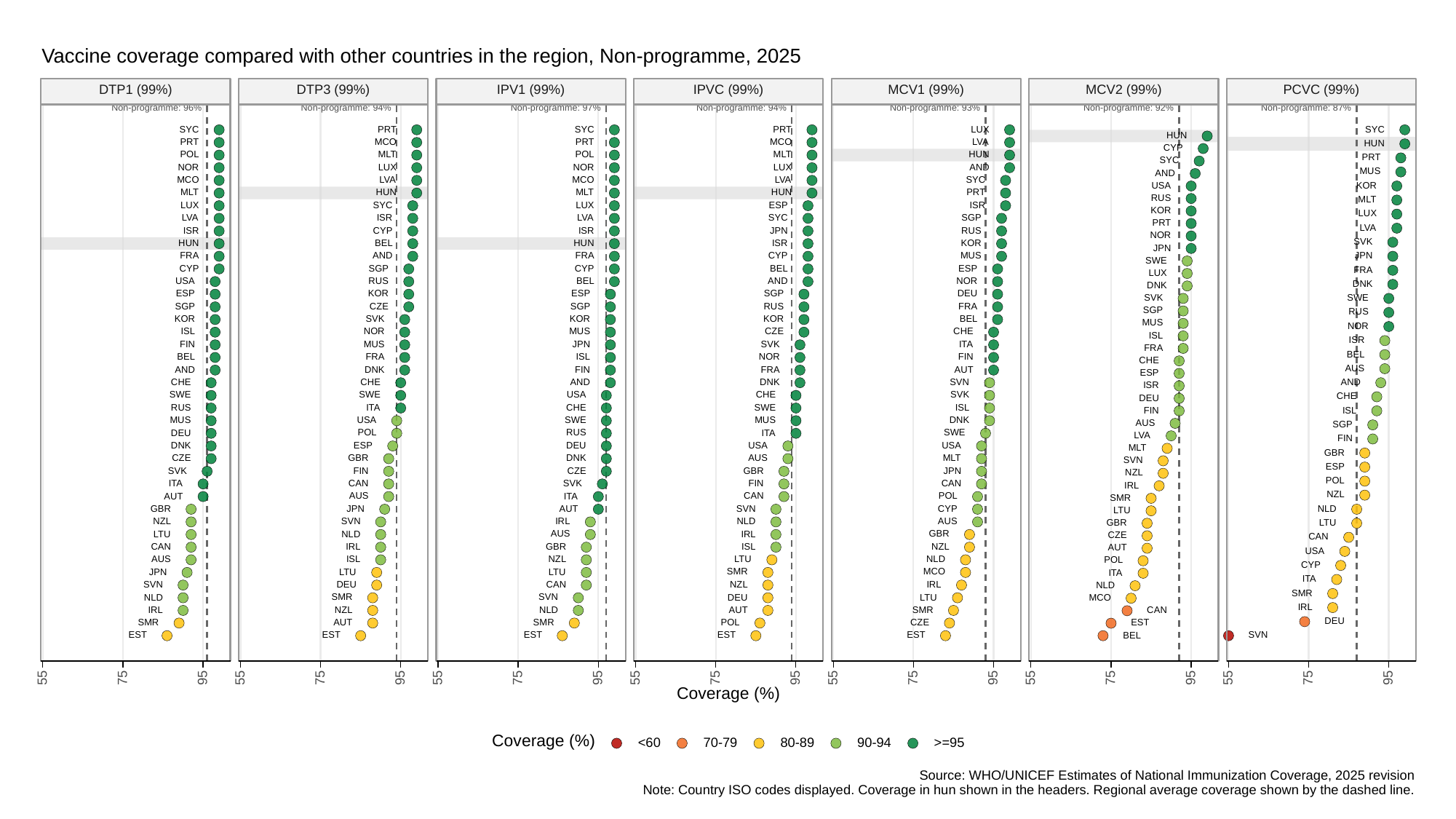

Vaccine coverage compared with other countries in the region, Non-programme, 2025

DTP1 (99%)
DTP3 (99%)
IPV1 (99%)
IPVC (99%)
MCV1 (99%)
MCV2 (99%)
PCVC (99%)
Non-programme: 96%
Non-programme: 94%
Non-programme: 97%
Non-programme: 94%
Non-programme: 93%
Non-programme: 92%
Non-programme: 87%

SYC
SYC
SYC
LUX
PRT
PRT

HUN

MCO
MCO
PRT
PRT
LVA
HUN

CYP

POL
POL
HUN
MLT
MLT

PRT

SYC

NOR
NOR
LUX
LUX
AND

MUS

AND

MCO
MCO
SYC
LVA
LVA

KOR
USA

HUN
HUN
MLT
MLT
PRT

RUS

MLT

SYC
ESP
ISR
LUX
LUX

KOR

LUX

ISR
SYC
SGP
LVA
LVA

PRT

LVA

ISR
CYP
ISR
RUS
JPN

NOR

SVK
KOR
ISR
HUN
HUN
BEL

JPN

CYP
MUS
JPN
FRA
AND
FRA

SWE

CYP
SGP
CYP
ESP
BEL
FRA

LUX

NOR
USA
RUS
BEL
AND

DNK
DNK

KOR
ESP
ESP
SGP
DEU

SVK
SWE

SGP
CZE
SGP
RUS
FRA

SGP

RUS

KOR
KOR
KOR
SVK
BEL

MUS

NOR

NOR
ISL
MUS
CZE
CHE

ISL

ISR

MUS
SVK
JPN
FIN
ITA

FRA

BEL

NOR
ISL
BEL
FRA
FIN

CHE

AUS
AUT
AND
DNK
FIN
FRA

ESP

CHE
CHE
SVN
AND
DNK
AND

ISR

SWE
SWE
USA
CHE
SVK
CHE

DEU

RUS
CHE
SWE
ISL
ITA

ISL
FIN

MUS
USA
SWE
MUS
DNK

AUS

SGP

POL
RUS
SWE
DEU
ITA

LVA

FIN

ESP
USA
USA
DEU
DNK

MLT

GBR

CZE
GBR
AUS
DNK
MLT

SVN

ESP

SVK
CZE
GBR
JPN
FIN

NZL

POL

CAN
SVK
CAN
ITA
FIN

IRL

NZL
POL
AUS
CAN
AUT

ITA
SMR

GBR
SVN
CYP

JPN
AUT
NLD
LTU

SVN
AUS
NZL
IRL
NLD
GBR
LTU

AUS
GBR
LTU
NLD
IRL
CZE

CAN

CAN
GBR
ISL
IRL
NZL
AUT

USA

AUS
ISL
LTU
NZL
NLD
POL

CYP

MCO
SMR
JPN
LTU
LTU
ITA

ITA

SVN
CAN
DEU
NZL
IRL
NLD

SMR

SMR
SVN
DEU
LTU
NLD
MCO

IRL

SMR
AUT
IRL
NZL
NLD
CAN

DEU
POL
SMR
SMR
CZE
AUT
EST

EST
EST
EST
EST
EST
SVN
BEL

95
95
95
95
95
95
95
75
75
75
75
75
75
75
55
55
55
55
55
55
55
Coverage (%)
Coverage (%)

<60
70-79
80-89
90-94
>=95
Source: WHO/UNICEF Estimates of National Immunization Coverage, 2025 revision
Note: Country ISO codes displayed. Coverage in hun shown in the headers. Regional average coverage shown by the dashed line.